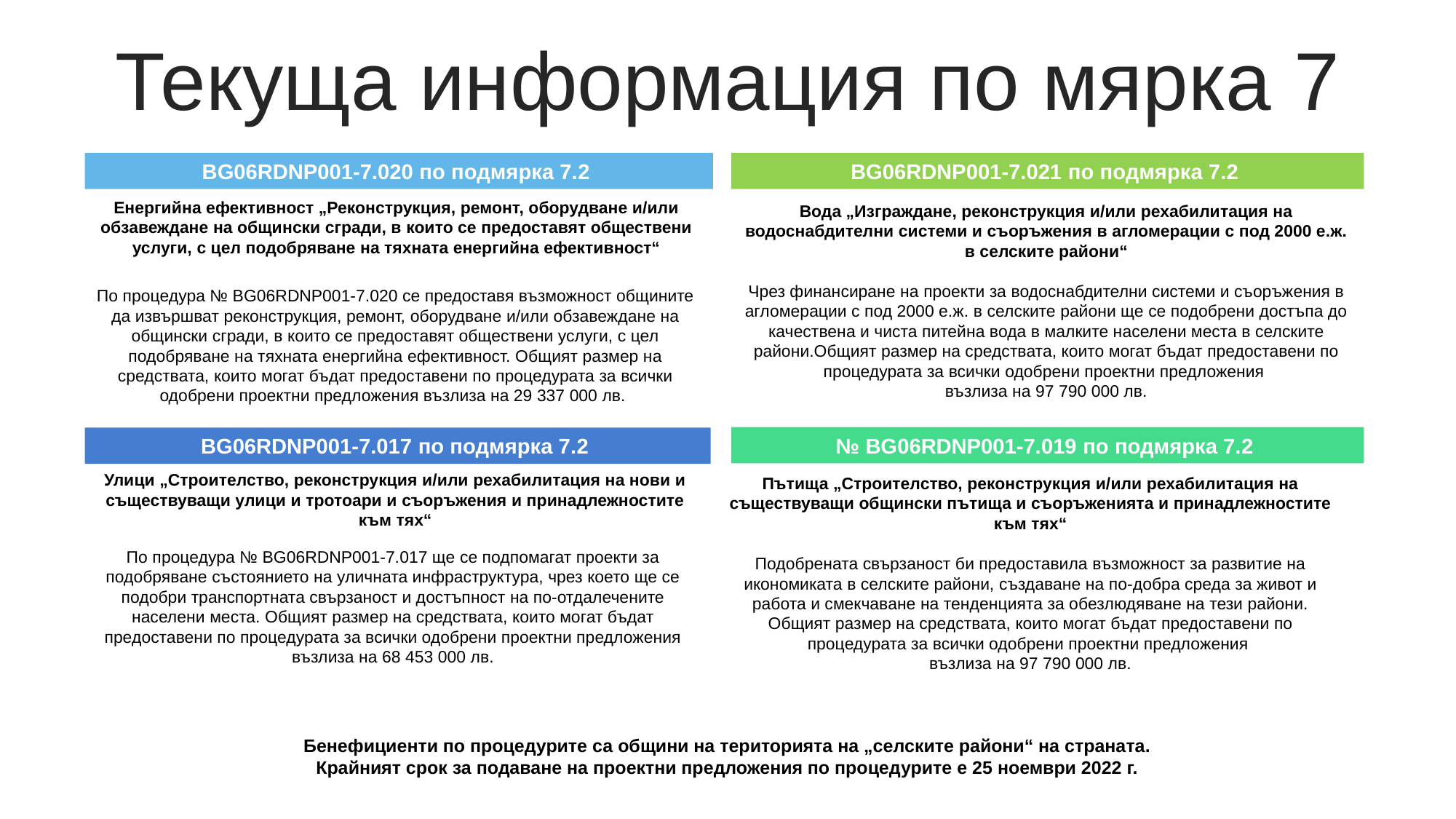

Текуща информация по мярка 7
BG06RDNP001-7.021 по подмярка 7.2
Вода „Изграждане, реконструкция и/или рехабилитация на водоснабдителни системи и съоръжения в агломерации с под 2000 е.ж. в селските райони“

Чрез финансиране на проекти за водоснабдителни системи и съоръжения в агломерации с под 2000 е.ж. в селските райони ще се подобрени достъпа до качествена и чиста питейна вода в малките населени места в селските райони.Общият размер на средствата, които могат бъдат предоставени по процедурата за всички одобрени проектни предложения
възлиза на 97 790 000 лв.
BG06RDNP001-7.020 по подмярка 7.2
Енергийна ефективност „Реконструкция, ремонт, оборудване и/или обзавеждане на общински сгради, в които се предоставят обществени услуги, с цел подобряване на тяхната енергийна ефективност“

По процедура № BG06RDNP001-7.020 се предоставя възможност общините да извършват реконструкция, ремонт, оборудване и/или обзавеждане на общински сгради, в които се предоставят обществени услуги, с цел подобряване на тяхната енергийна ефективност. Общият размер на средствата, които могат бъдат предоставени по процедурата за всички одобрени проектни предложения възлиза на 29 337 000 лв.
№ BG06RDNP001-7.019 по подмярка 7.2
Пътища „Строителство, реконструкция и/или рехабилитация на съществуващи общински пътища и съоръженията и принадлежностите към тях“

Подобрената свързаност би предоставила възможност за развитие на икономиката в селските райони, създаване на по-добра среда за живот и работа и смекчаване на тенденцията за обезлюдяване на тези райони. Общият размер на средствата, които могат бъдат предоставени по процедурата за всички одобрени проектни предложения
възлиза на 97 790 000 лв.

BG06RDNP001-7.017 по подмярка 7.2
Улици „Строителство, реконструкция и/или рехабилитация на нови и съществуващи улици и тротоари и съоръжения и принадлежностите към тях“

По процедура № BG06RDNP001-7.017 ще се подпомагат проекти за подобряване състоянието на уличната инфраструктура, чрез което ще се подобри транспортната свързаност и достъпност на по-отдалечените населени места. Общият размер на средствата, които могат бъдат предоставени по процедурата за всички одобрени проектни предложения възлиза на 68 453 000 лв.
Бенефициенти по процедурите са общини на територията на „селските райони“ на страната. Крайният срок за подаване на проектни предложения по процедурите е 25 ноември 2022 г.